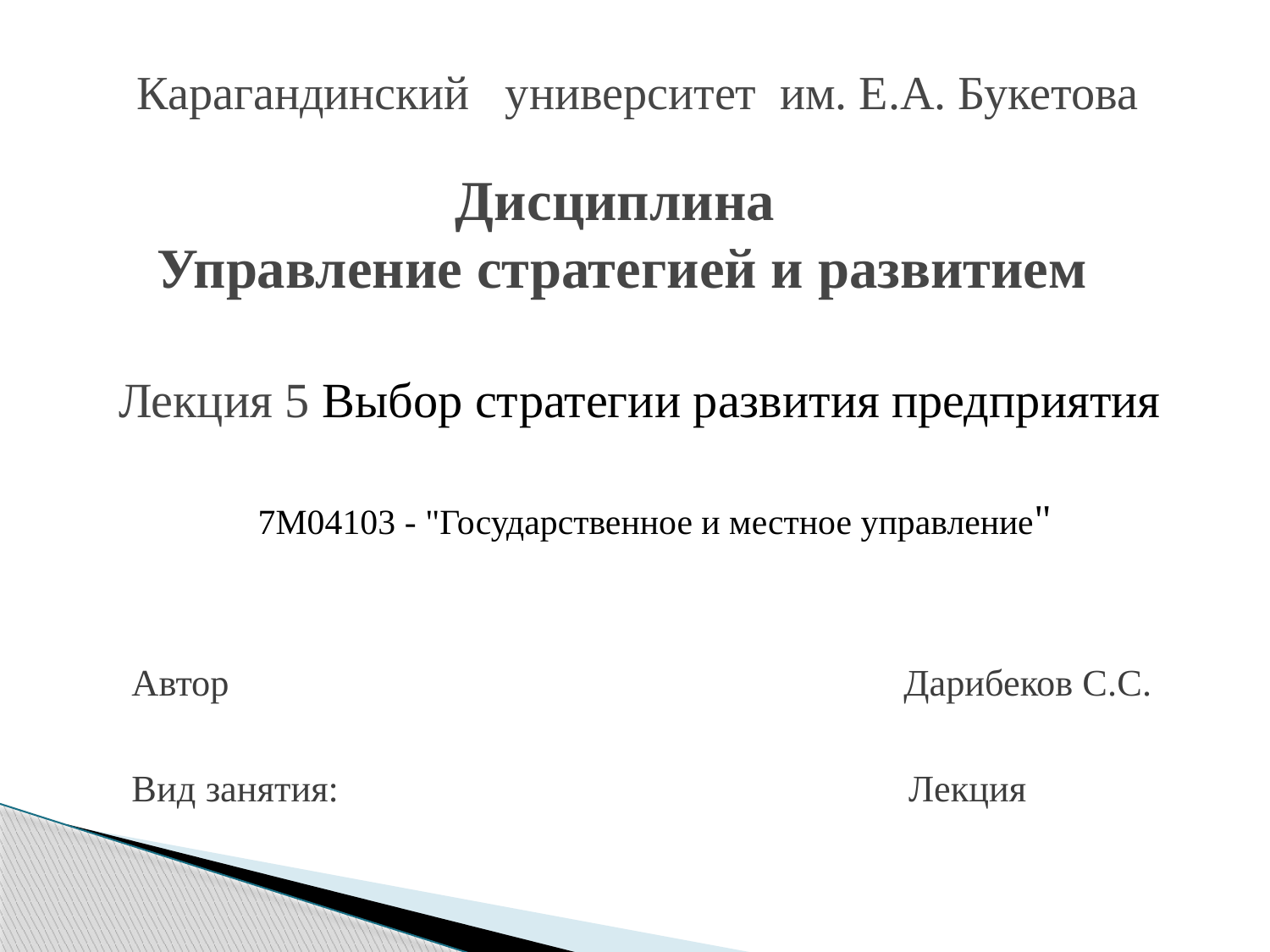

Карагандинский   университет  им. Е.А. Букетова
Дисциплина
Управление стратегией и развитием
Лекция 5 Выбор стратегии развития предприятия

7М04103 - "Государственное и местное управление"
Автор                                                                       Дарибеков С.С.

Вид занятия:                                                            Лекция